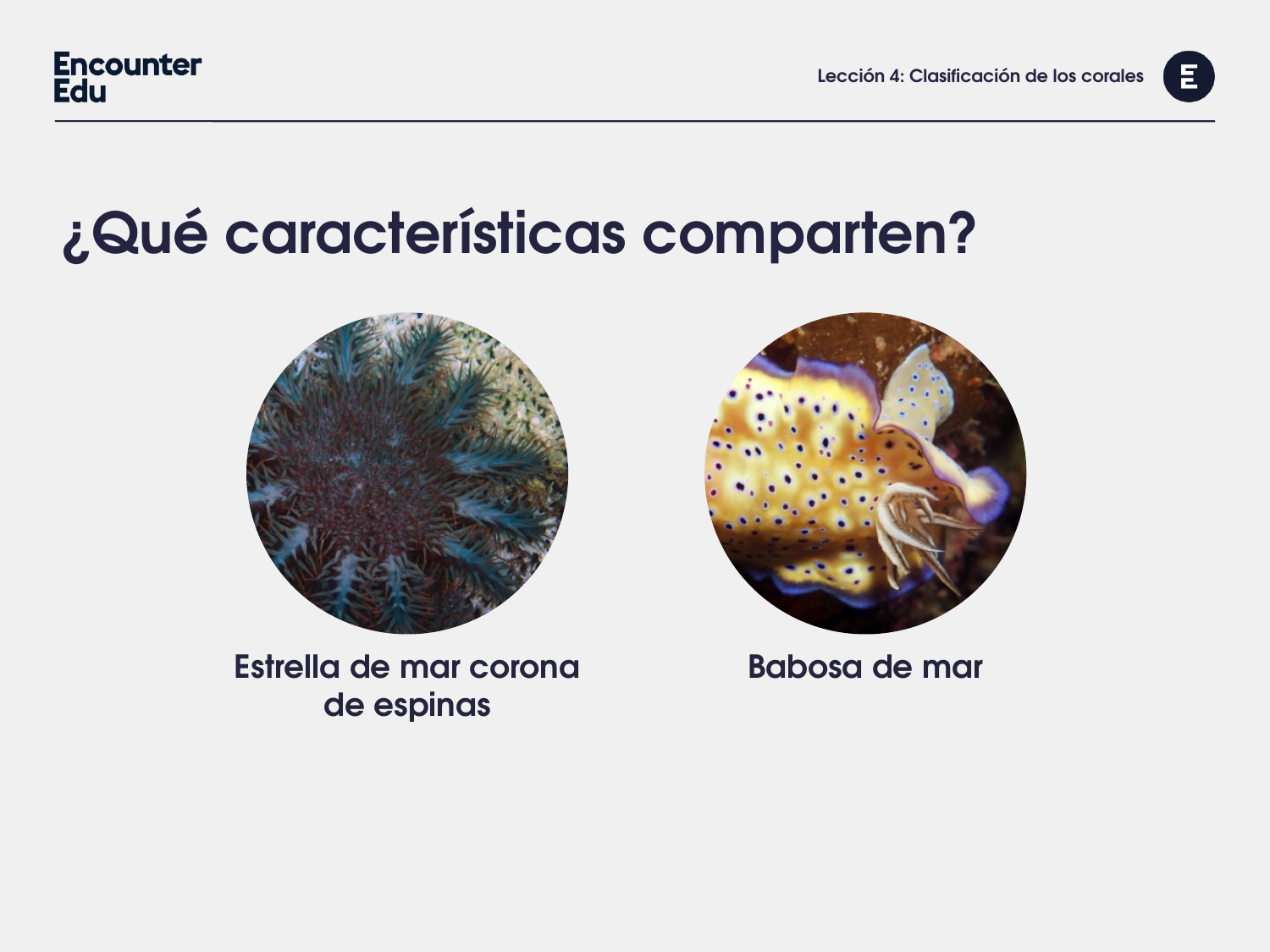

# Lección 4: Clasificación de los corales
¿Qué características comparten?

Estrella de mar corona de espinas
Babosa de mar